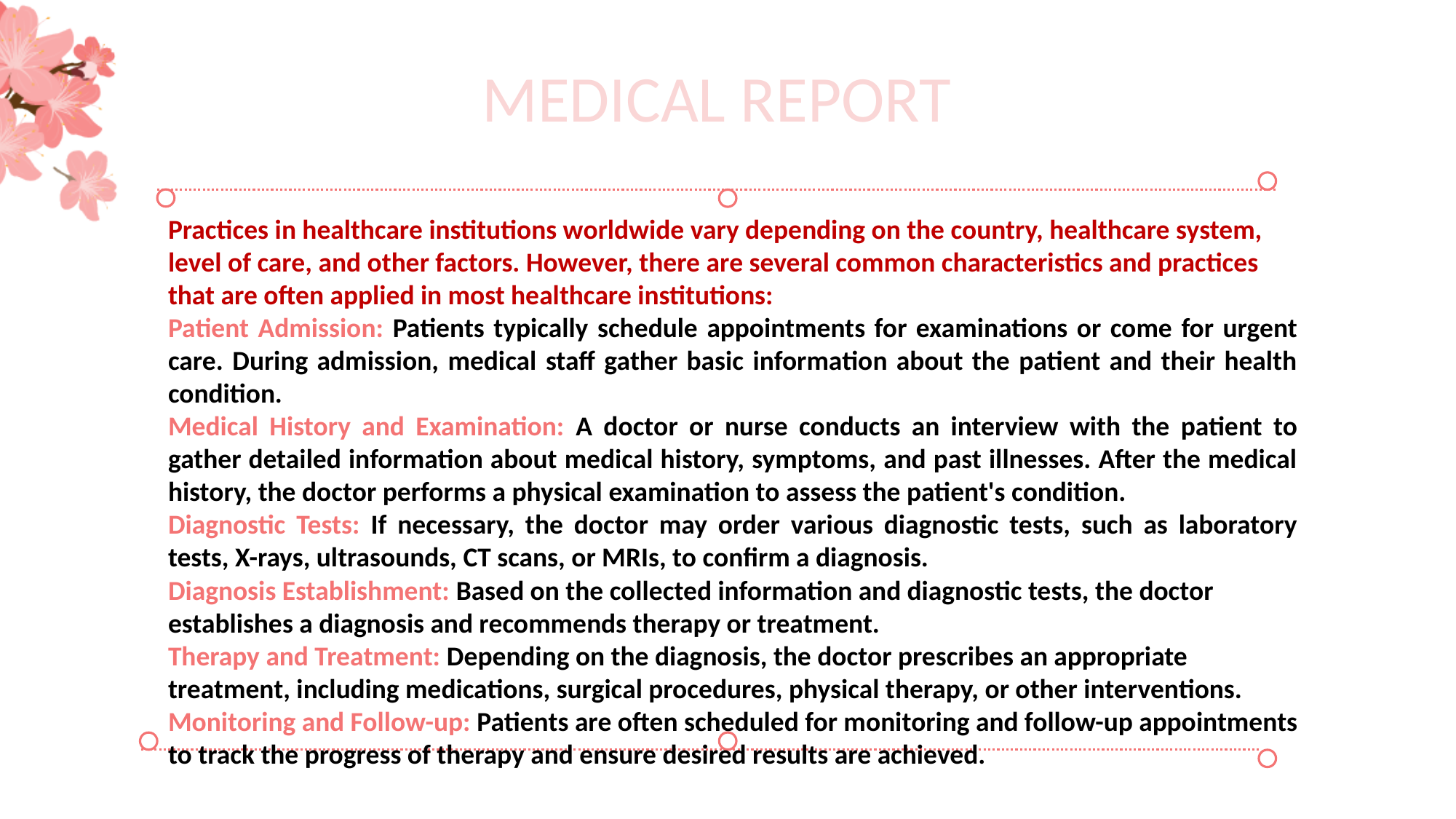

MEDICAL REPORT

Practices in healthcare institutions worldwide vary depending on the country, healthcare system, level of care, and other factors. However, there are several common characteristics and practices that are often applied in most healthcare institutions:
Patient Admission: Patients typically schedule appointments for examinations or come for urgent care. During admission, medical staff gather basic information about the patient and their health condition.
Medical History and Examination: A doctor or nurse conducts an interview with the patient to gather detailed information about medical history, symptoms, and past illnesses. After the medical history, the doctor performs a physical examination to assess the patient's condition.
Diagnostic Tests: If necessary, the doctor may order various diagnostic tests, such as laboratory tests, X-rays, ultrasounds, CT scans, or MRIs, to confirm a diagnosis.
Diagnosis Establishment: Based on the collected information and diagnostic tests, the doctor establishes a diagnosis and recommends therapy or treatment.
Therapy and Treatment: Depending on the diagnosis, the doctor prescribes an appropriate treatment, including medications, surgical procedures, physical therapy, or other interventions.
Monitoring and Follow-up: Patients are often scheduled for monitoring and follow-up appointments to track the progress of therapy and ensure desired results are achieved.